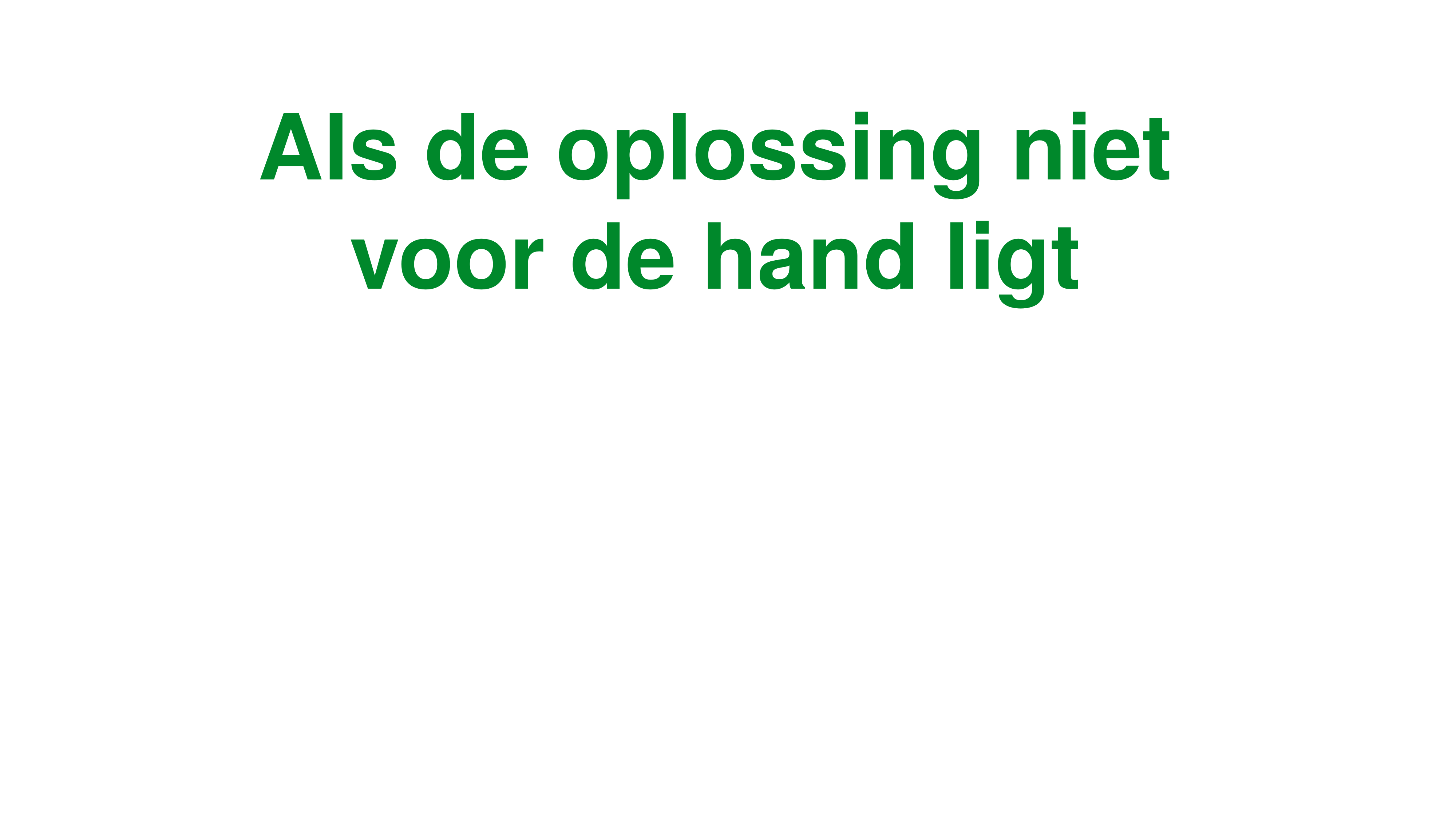

Als de oplossing niet
voor de hand ligt